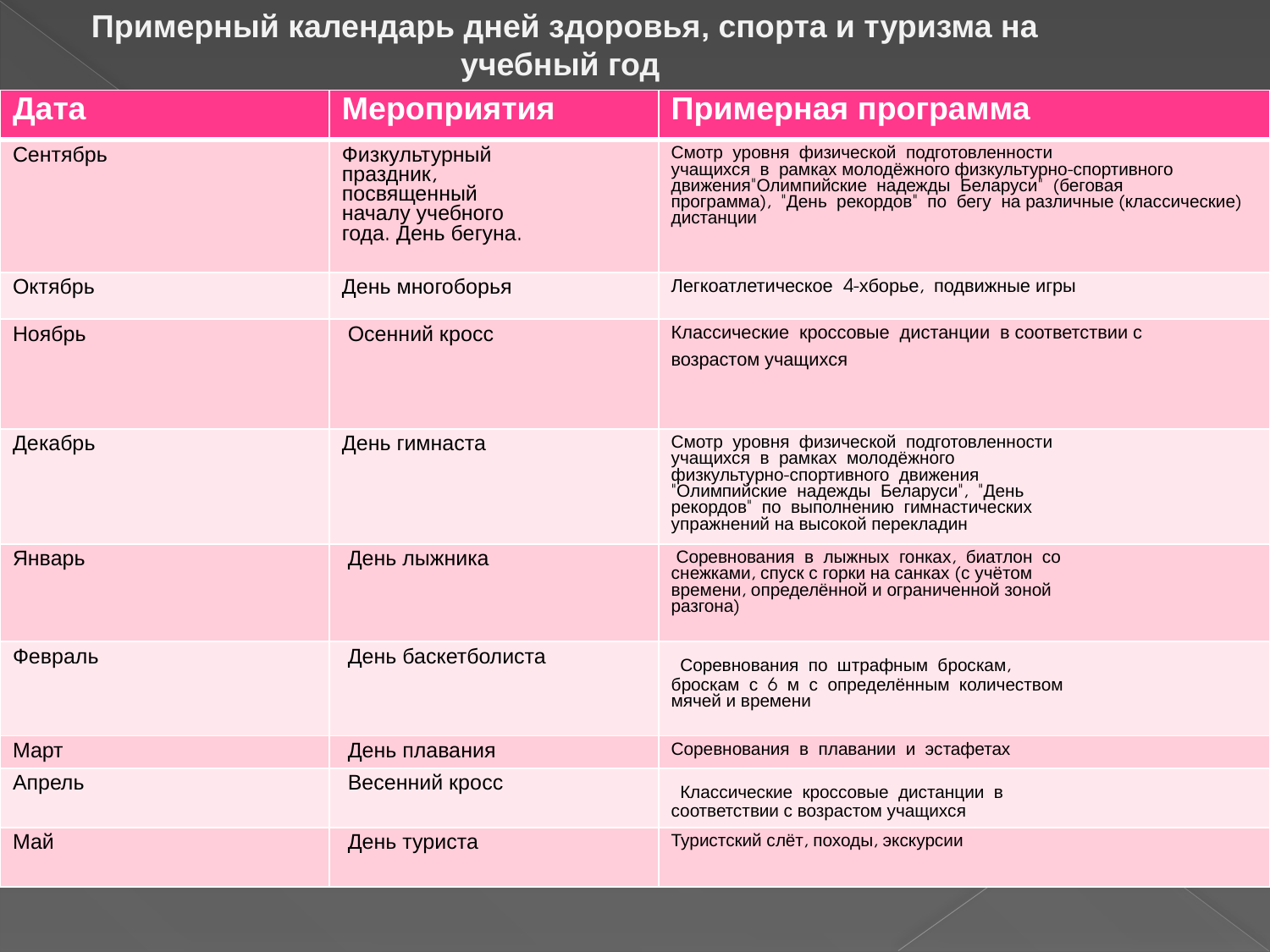

Примерный календарь дней здоровья, спорта и туризма на учебный год
| Дата | Мероприятия | Примерная программа |
| --- | --- | --- |
| Сентябрь | Физкультурный праздник, посвященный началу учебного года. День бегуна. | Смотр уровня физической подготовленности учащихся в рамках молодёжного физкультурно-спортивного движения"Олимпийские надежды Беларуси" (беговая программа), "День рекордов" по бегу на различные (классические) дистанции |
| Октябрь | День многоборья | Легкоатлетическое 4-хборье, подвижные игры |
| Ноябрь | Осенний кросс | Классические кроссовые дистанции в соответствии с возрастом учащихся |
| Декабрь | День гимнаста | Смотр уровня физической подготовленности учащихся в рамках молодёжного физкультурно-спортивного движения "Олимпийские надежды Беларуси", "День рекордов" по выполнению гимнастических упражнений на высокой перекладин |
| Январь | День лыжника | Соревнования в лыжных гонках, биатлон со снежками, спуск с горки на санках (с учётом времени, определённой и ограниченной зоной разгона) |
| Февраль | День баскетболиста | Соревнования по штрафным броскам, броскам с 6 м с определённым количеством мячей и времени |
| Март | День плавания | Соревнования в плавании и эстафетах |
| Апрель | Весенний кросс | Классические кроссовые дистанции в соответствии с возрастом учащихся |
| Май | День туриста | Туристский слёт, походы, экскурсии |